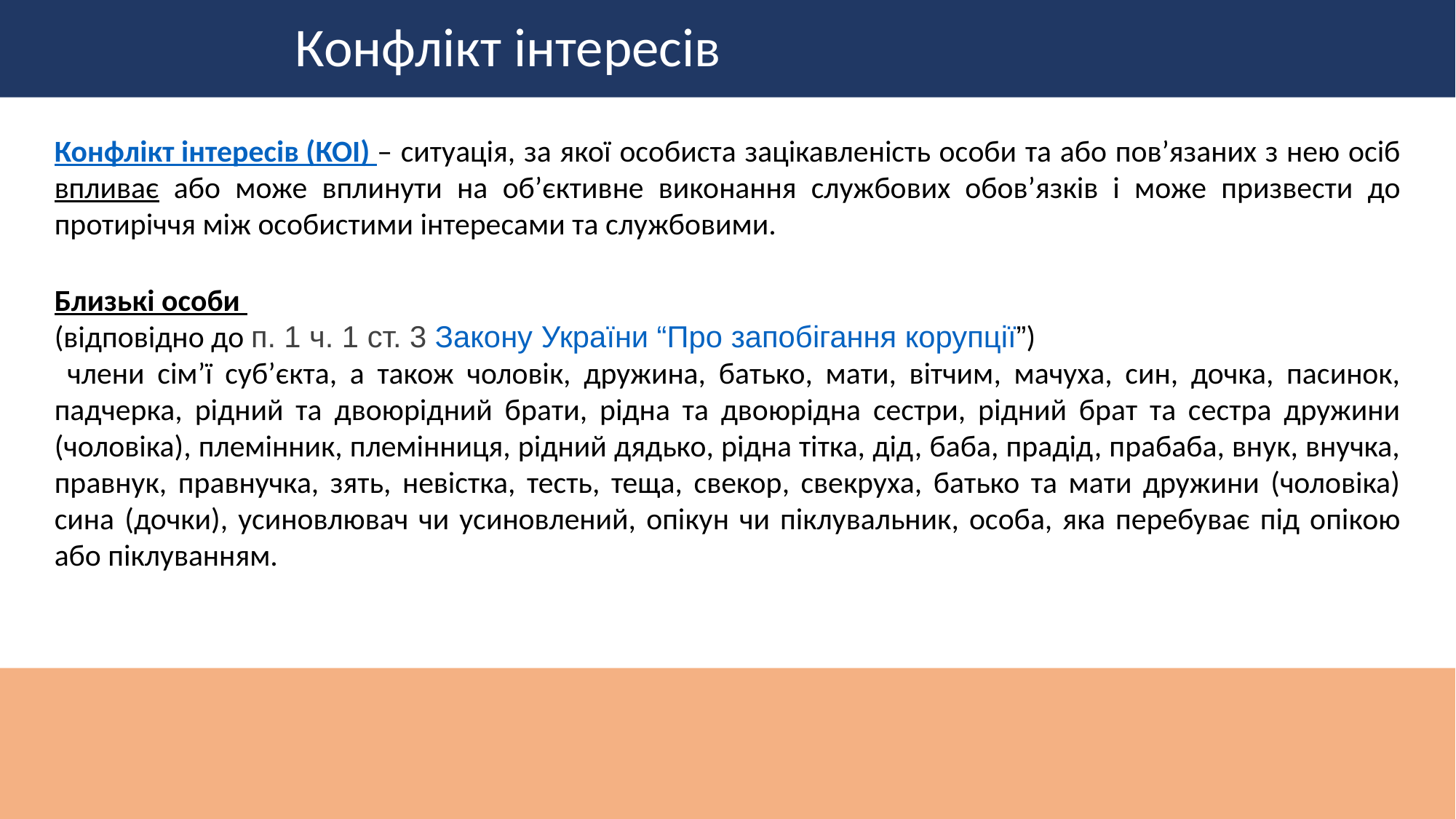

Конфлікт інтересів

Конфлікт інтересів (КОІ) – ситуація, за якої особиста зацікавленість особи та або пов’язаних з нею осіб впливає або може вплинути на об’єктивне виконання службових обов’язків і може призвести до протиріччя між особистими інтересами та службовими.
Близькі особи
(відповідно до п. 1 ч. 1 ст. 3 Закону України “Про запобігання корупції”)
 члени сім’ї суб’єкта, а також чоловік, дружина, батько, мати, вітчим, мачуха, син, дочка, пасинок, падчерка, рідний та двоюрідний брати, рідна та двоюрідна сестри, рідний брат та сестра дружини (чоловіка), племінник, племінниця, рідний дядько, рідна тітка, дід, баба, прадід, прабаба, внук, внучка, правнук, правнучка, зять, невістка, тесть, теща, свекор, свекруха, батько та мати дружини (чоловіка) сина (дочки), усиновлювач чи усиновлений, опікун чи піклувальник, особа, яка перебуває під опікою або піклуванням.